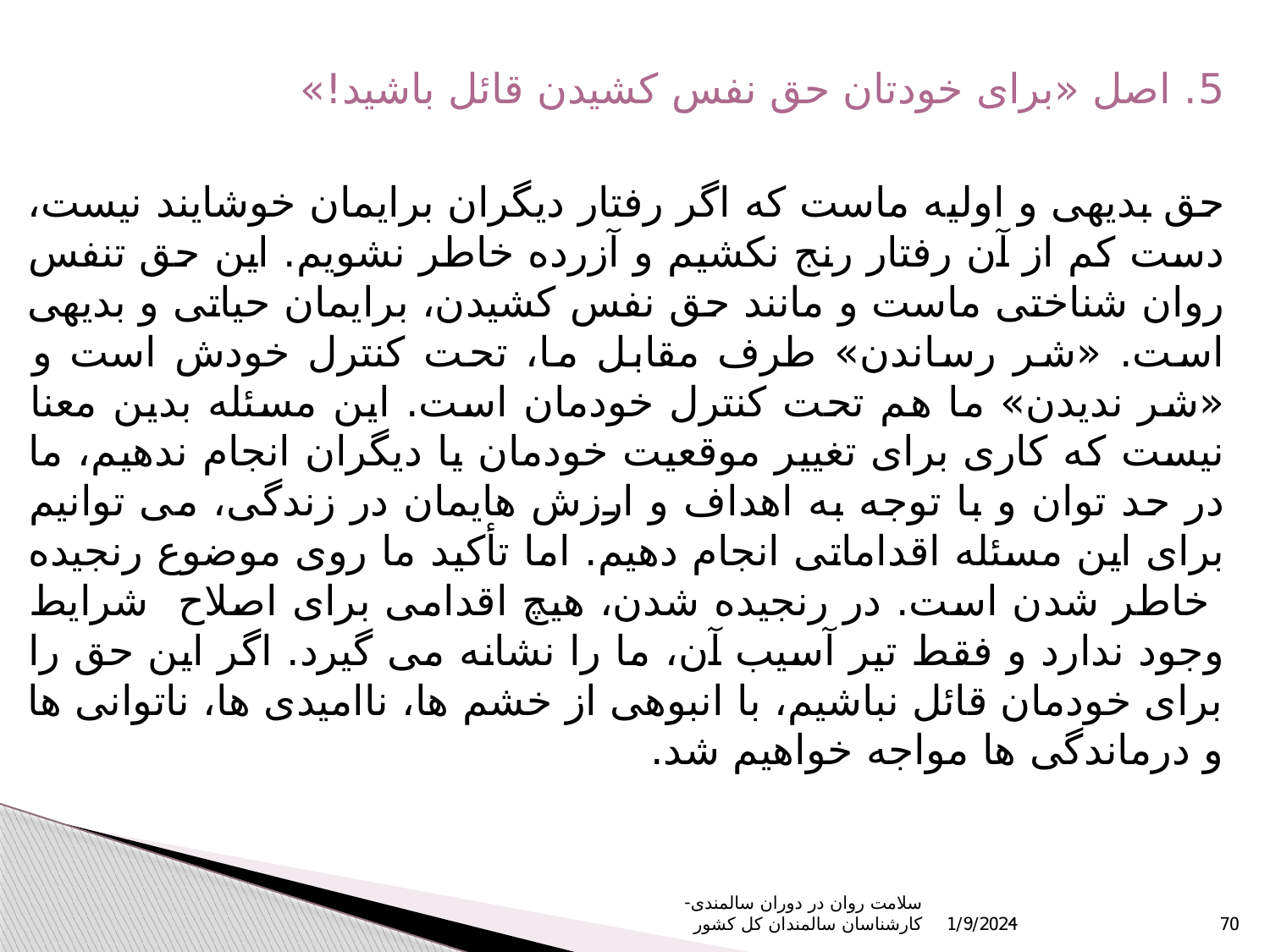

5. اصل «برای خودتان حق نفس کشیدن قائل باشید!»

حق بدیهی و اولیه ماست که اگر رفتار دیگران برایمان خوشایند نیست، دست کم از آن رفتار رنج نکشیم و آزرده خاطر نشویم. این حق تنفس روان شناختی ماست و مانند حق نفس کشیدن، برایمان حیاتی و بدیهی است. «شر رساندن» طرف مقابل ما، تحت کنترل خودش است و «شر ندیدن» ما هم تحت کنترل خودمان است. این مسئله بدین معنا نیست که کاری برای تغییر موقعیت خودمان یا دیگران انجام ندهیم، ما در حد توان و با توجه به اهداف و ارزش هایمان در زندگی، می توانیم برای این مسئله اقداماتی انجام دهیم. اما تأکید ما روی موضوع رنجیده  خاطر شدن است. در رنجیده شدن، هیچ اقدامی برای اصلاح  شرایط وجود ندارد و فقط تیر آسیب آن، ما را نشانه می گیرد. اگر این حق را برای خودمان قائل نباشیم، با انبوهی از خشم ها، ناامیدی ها، ناتوانی ها و درماندگی ها مواجه خواهیم شد.
سلامت روان در دوران سالمندی- کارشناسان سالمندان کل کشور
1/9/2024
70